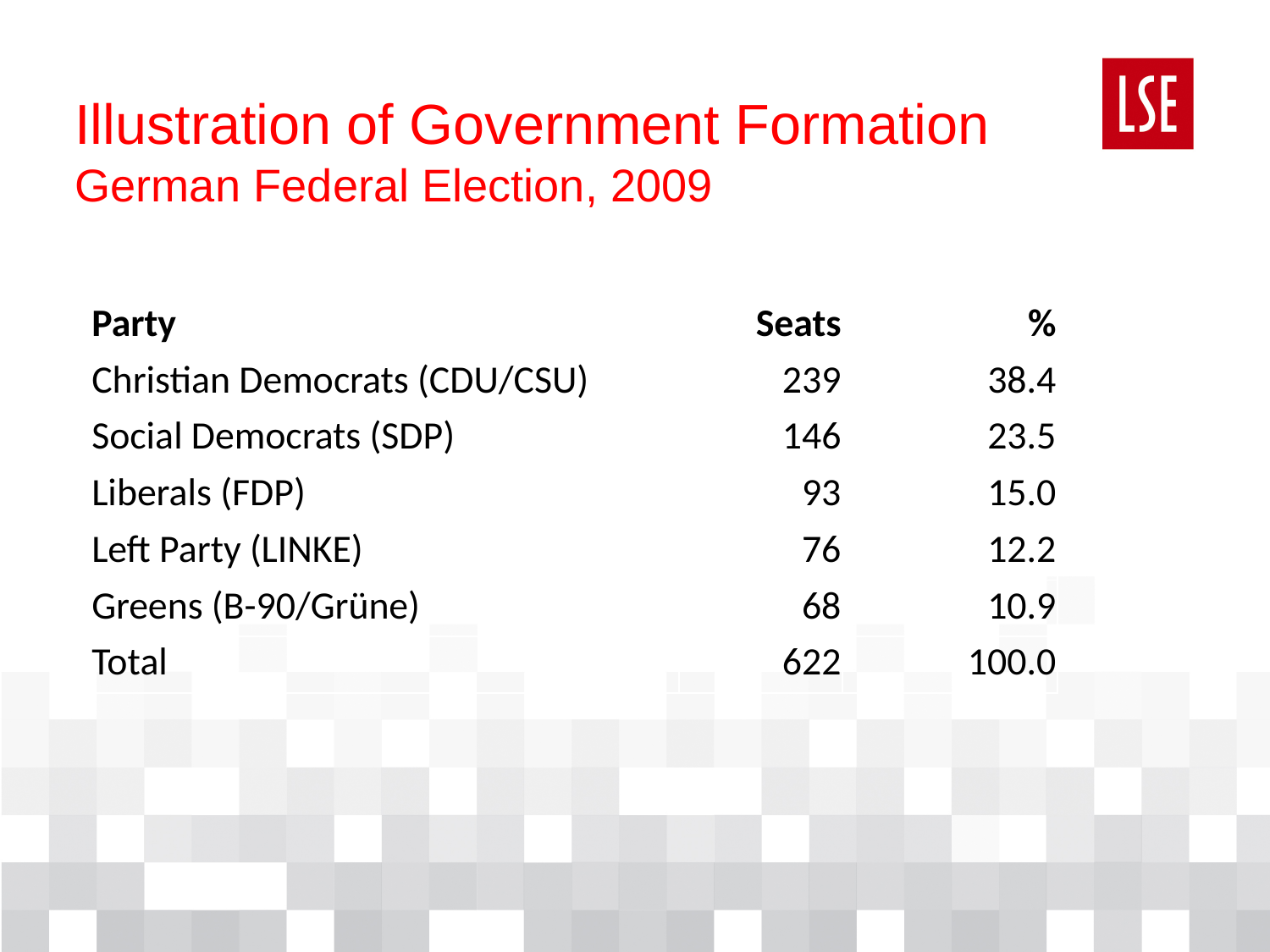

# Illustration of Government Formation German Federal Election, 2009
| Party | Seats | % |
| --- | --- | --- |
| Christian Democrats (CDU/CSU) | 239 | 38.4 |
| Social Democrats (SDP) | 146 | 23.5 |
| Liberals (FDP) | 93 | 15.0 |
| Left Party (LINKE) | 76 | 12.2 |
| Greens (B-90/Grüne) | 68 | 10.9 |
| Total | 622 | 100.0 |